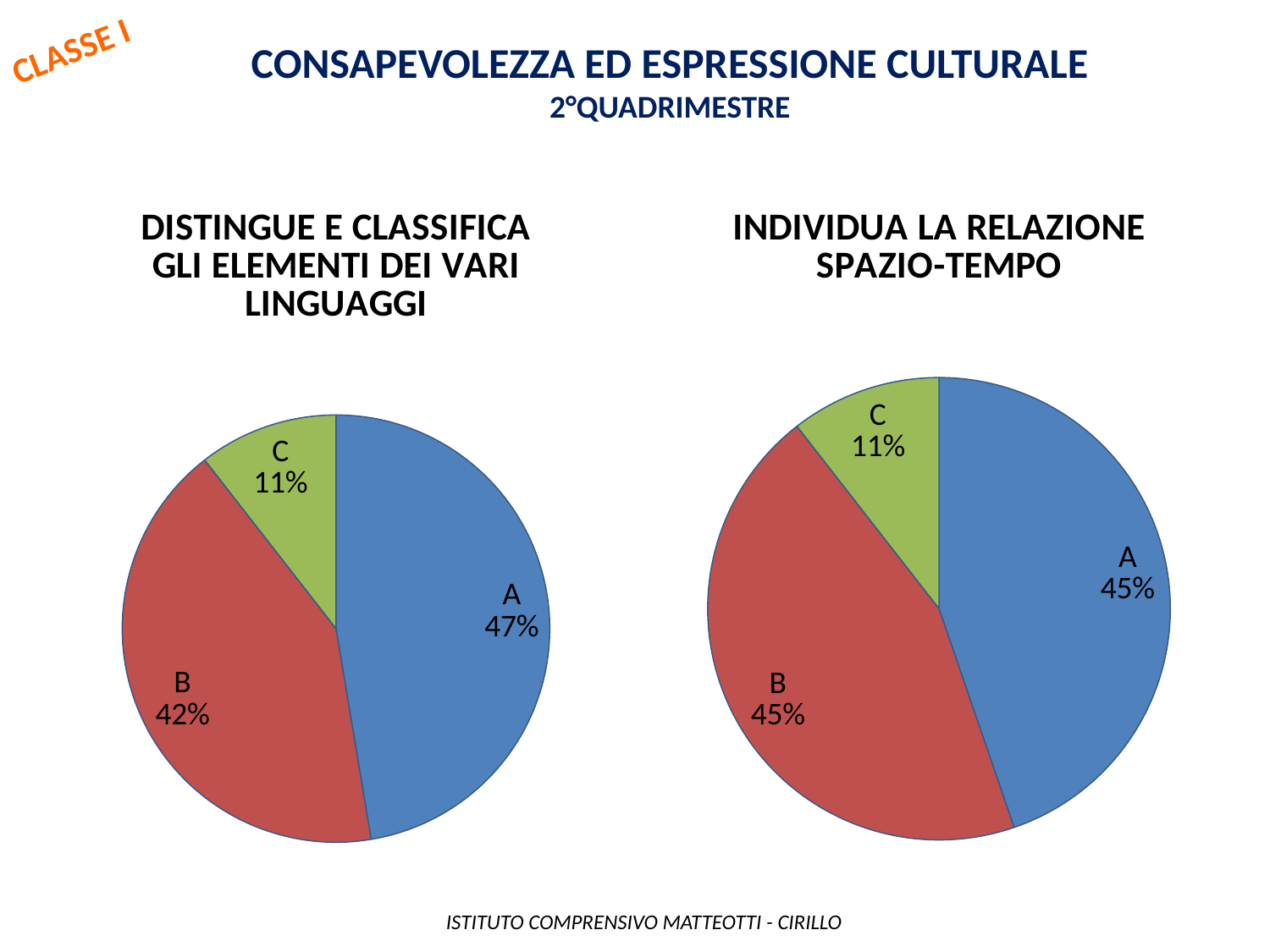

CLASSE I
Consapevolezza ed espressione culturale
2°QUADRIMESTRE

### Chart: DISTINGUE E CLASSIFICA GLI ELEMENTI DEI VARI LINGUAGGI

| Category |  |
|---|---|
| A | 18.0 |
| B | 16.0 |
| C | 4.0 |
| D | None |

### Chart: INDIVIDUA LA RELAZIONE SPAZIO-TEMPO

| Category |  |
|---|---|
| A | 17.0 |
| B | 17.0 |
| C | 4.0 |
| D | 0.0 |
 ISTITUTO COMPRENSIVO MATTEOTTI - CIRILLO